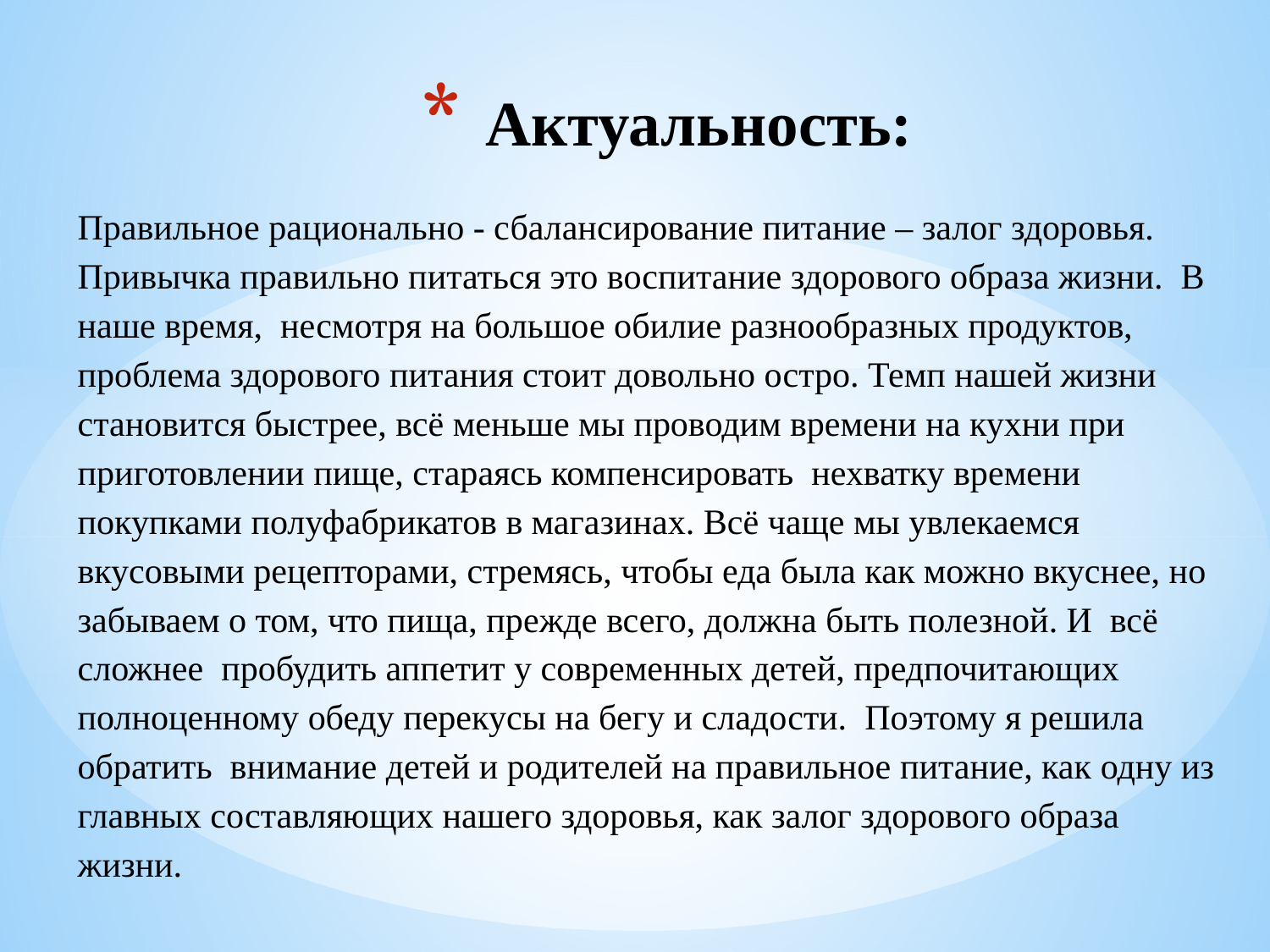

# Актуальность:

Правильное рационально - сбалансирование питание – залог здоровья. Привычка правильно питаться это воспитание здорового образа жизни.  В наше время,  несмотря на большое обилие разнообразных продуктов, проблема здорового питания стоит довольно остро. Темп нашей жизни становится быстрее, всё меньше мы проводим времени на кухни при приготовлении пище, стараясь компенсировать  нехватку времени покупками полуфабрикатов в магазинах. Всё чаще мы увлекаемся вкусовыми рецепторами, стремясь, чтобы еда была как можно вкуснее, но забываем о том, что пища, прежде всего, должна быть полезной. И  всё сложнее  пробудить аппетит у современных детей, предпочитающих полноценному обеду перекусы на бегу и сладости.  Поэтому я решила обратить  внимание детей и родителей на правильное питание, как одну из главных составляющих нашего здоровья, как залог здорового образа жизни.